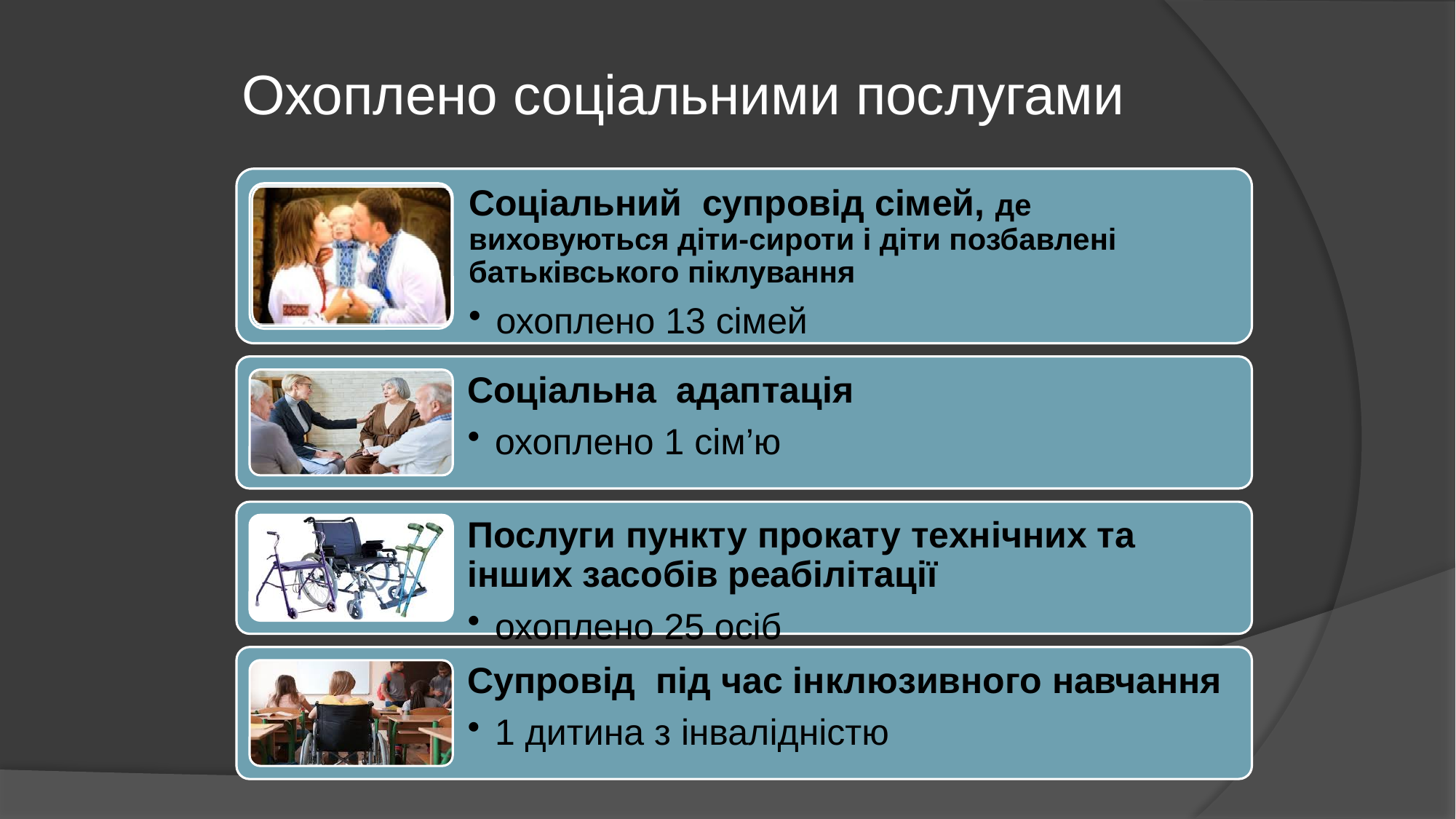

# Охоплено соціальними послугами
Соціальний  супровід сімей, де виховуються діти-сироти і діти позбавлені батьківського піклування
охоплено 13 сімей
Соціальна  адаптація
охоплено 1 сім’ю
Послуги пункту прокату технічних та інших засобів реабілітації
охоплено 25 осіб
Супровід  під час інклюзивного навчання
1 дитина з інвалідністю